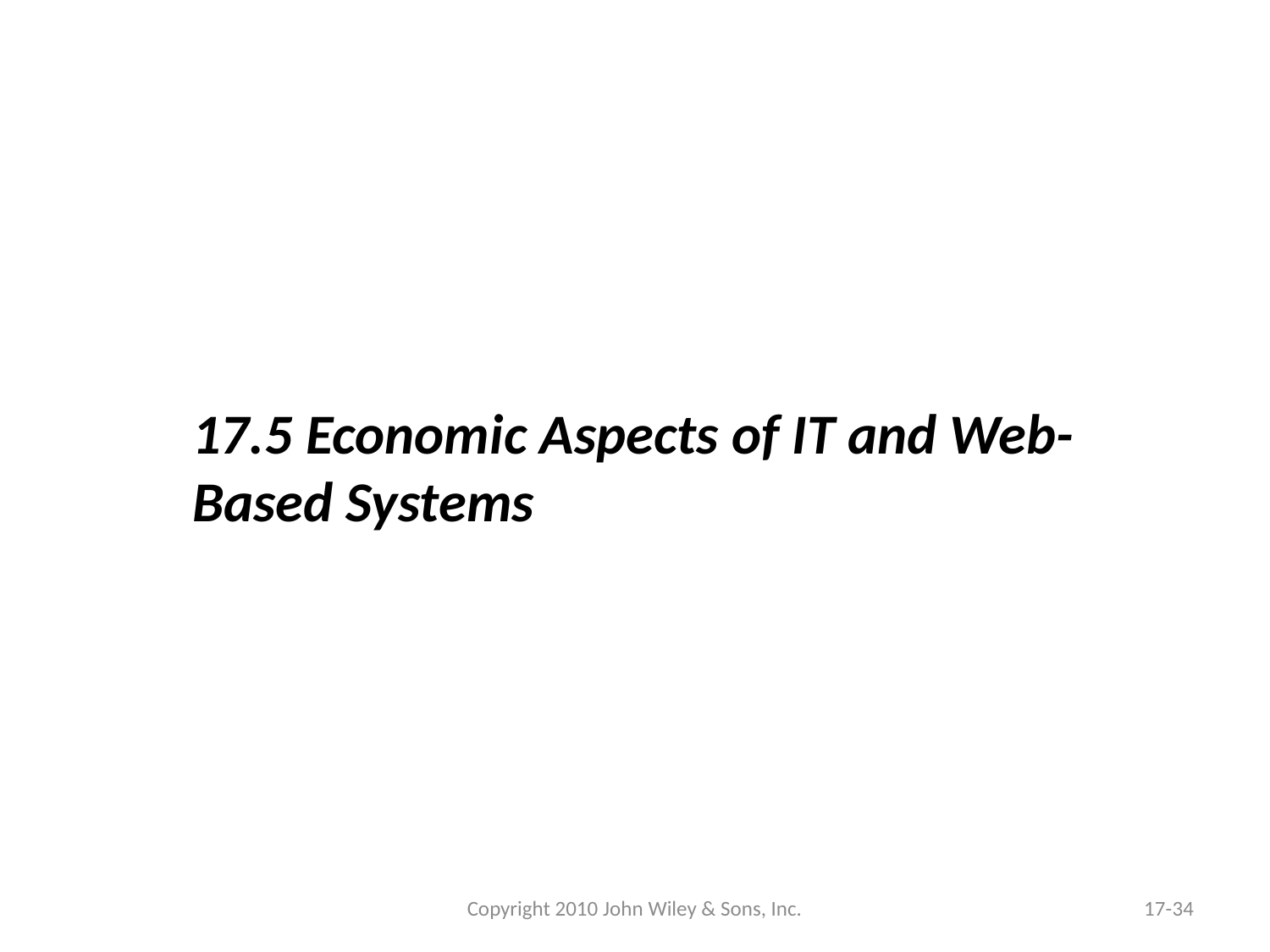

17.5 Economic Aspects of IT and Web-Based Systems
Copyright 2010 John Wiley & Sons, Inc.
17-34